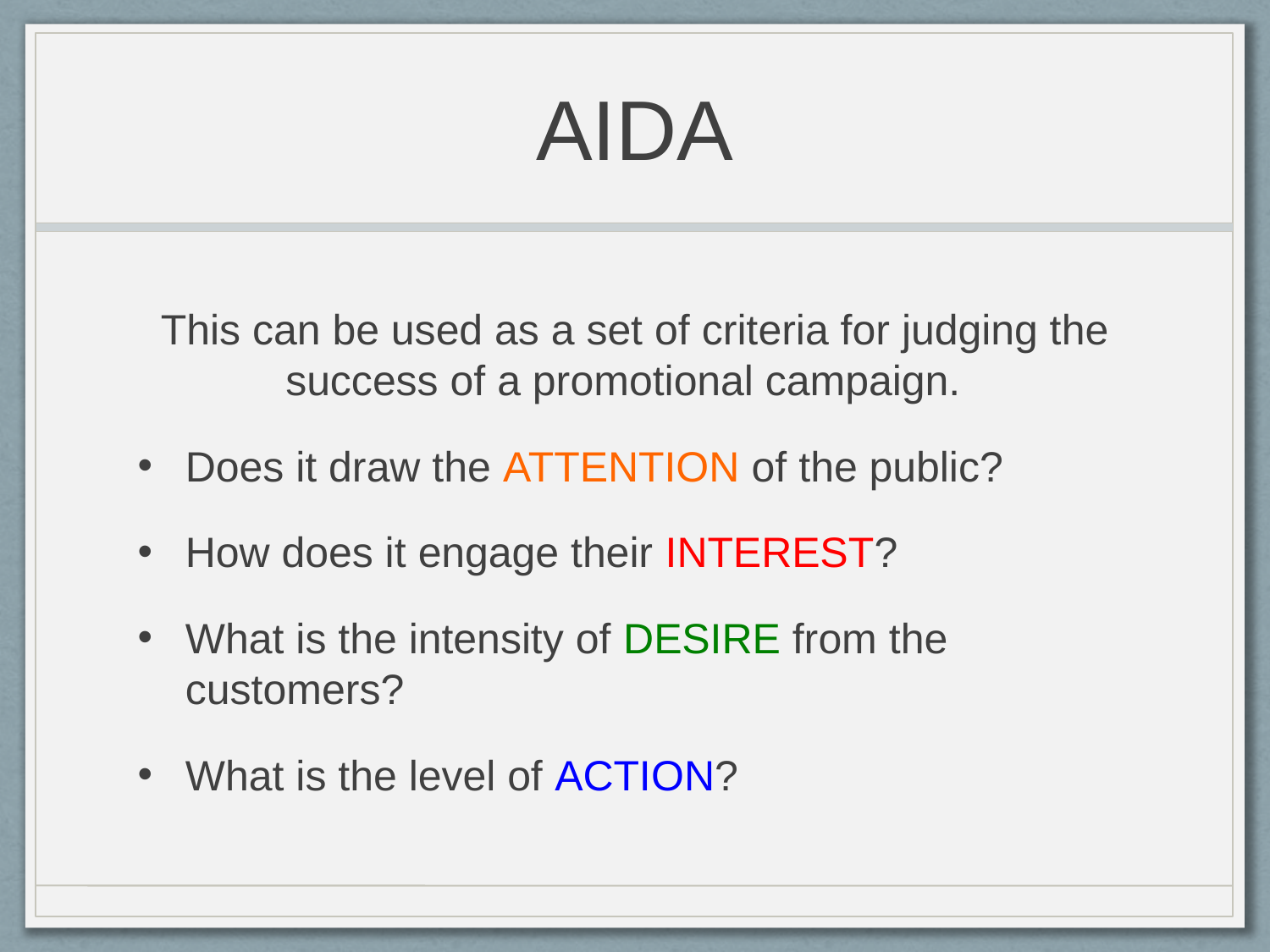

# AIDA
This can be used as a set of criteria for judging the success of a promotional campaign.
Does it draw the ATTENTION of the public?
How does it engage their INTEREST?
What is the intensity of DESIRE from the customers?
What is the level of ACTION?